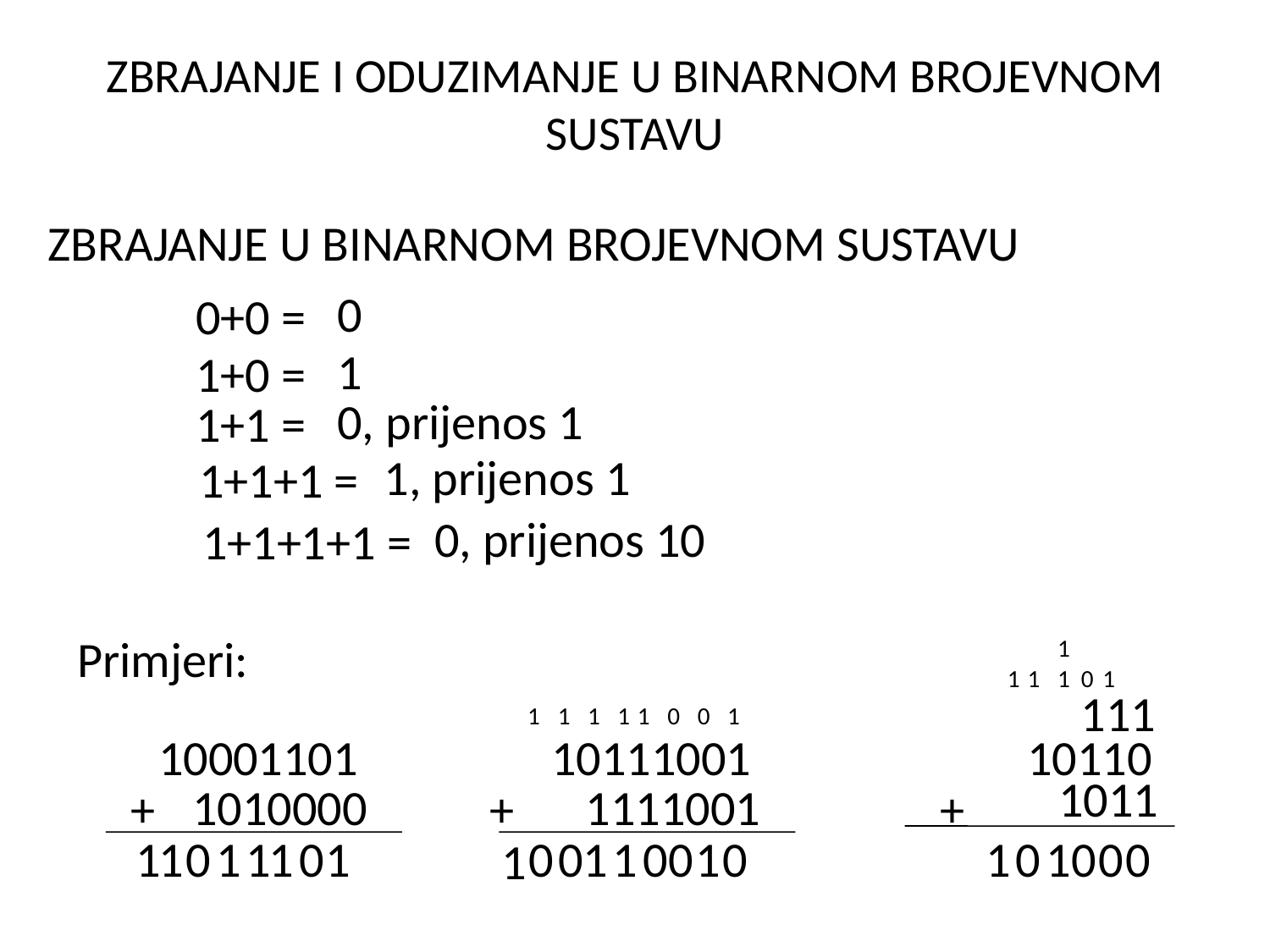

# ZBRAJANJE I ODUZIMANJE U BINARNOM BROJEVNOM SUSTAVU
ZBRAJANJE U BINARNOM BROJEVNOM SUSTAVU
0
0+0 =
1
1+0 =
0, prijenos 1
1+1 =
1, prijenos 1
1+1+1 =
0, prijenos 10
1+1+1+1 =
Primjeri:
1
1
1
1  0
1
  111
0
0
1
1
1
1
1
1
10001101
10111001
10110
  1011
  1010000
  1111001
+
+
+
1
1
0
1
1
1
0
1
0
0
1
1
0
0
1
0
1
0
1
0
0
0
1